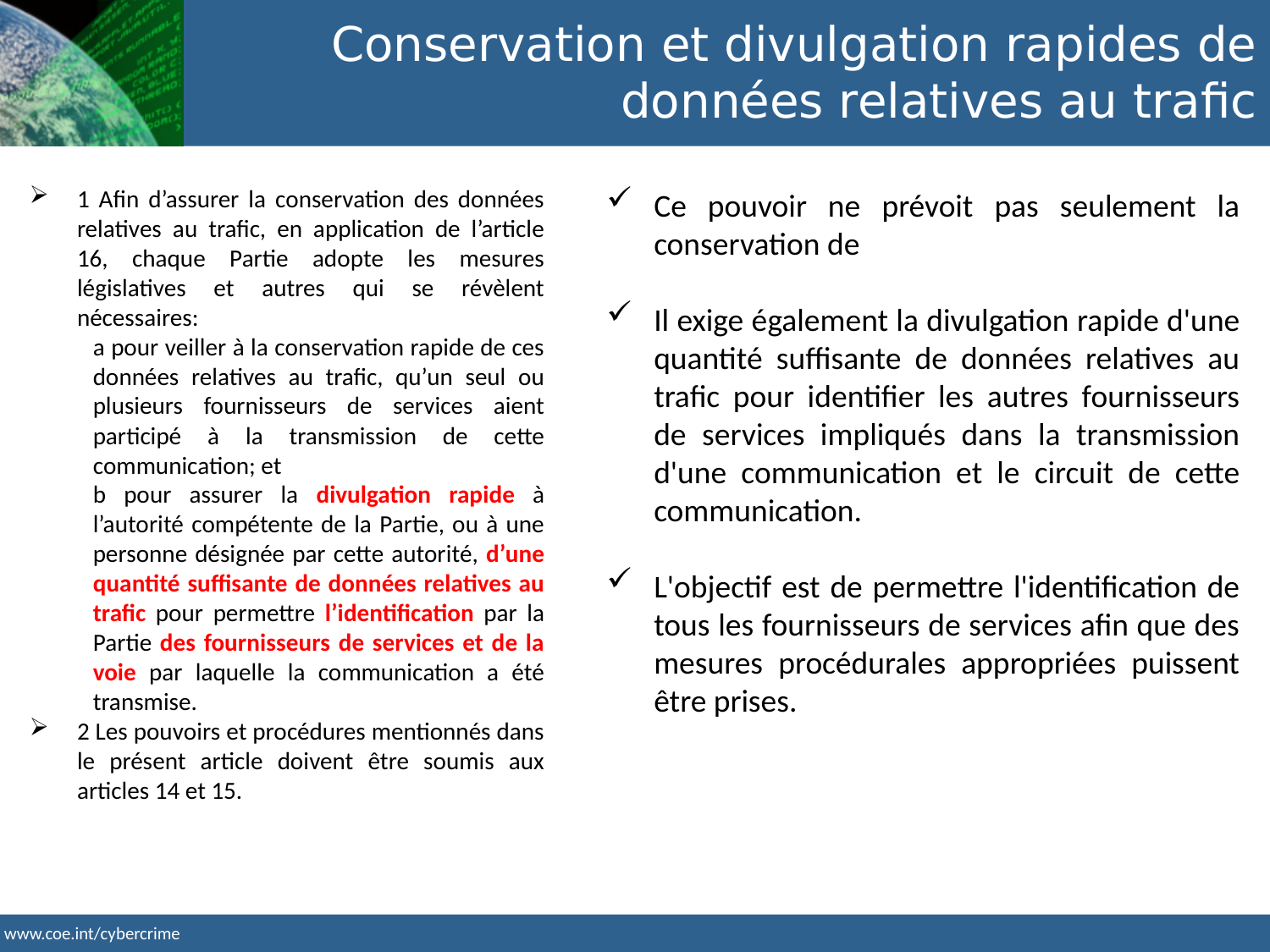

Conservation et divulgation rapides de données relatives au trafic
1 Afin d’assurer la conservation des données relatives au trafic, en application de l’article 16, chaque Partie adopte les mesures législatives et autres qui se révèlent nécessaires:
a pour veiller à la conservation rapide de ces données relatives au trafic, qu’un seul ou plusieurs fournisseurs de services aient participé à la transmission de cette communication; et
b pour assurer la divulgation rapide à l’autorité compétente de la Partie, ou à une personne désignée par cette autorité, d’une quantité suffisante de données relatives au trafic pour permettre l’identification par la Partie des fournisseurs de services et de la voie par laquelle la communication a été transmise.
2 Les pouvoirs et procédures mentionnés dans le présent article doivent être soumis aux articles 14 et 15.
Ce pouvoir ne prévoit pas seulement la conservation de

Il exige également la divulgation rapide d'une quantité suffisante de données relatives au trafic pour identifier les autres fournisseurs de services impliqués dans la transmission d'une communication et le circuit de cette communication.

L'objectif est de permettre l'identification de tous les fournisseurs de services afin que des mesures procédurales appropriées puissent être prises.